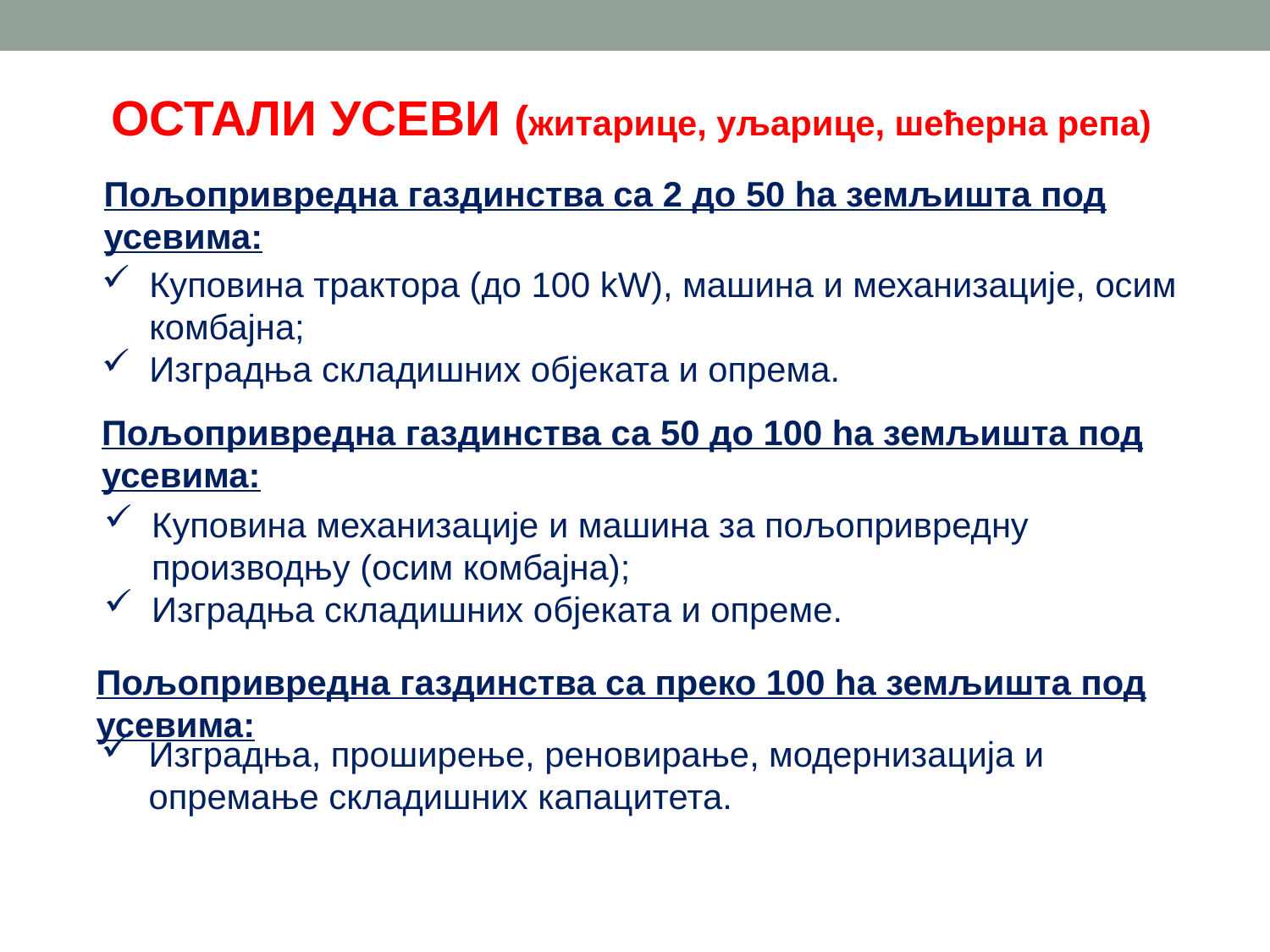

ОСТАЛИ УСЕВИ (житарице, уљарице, шећерна репа)
Пољопривредна газдинства са 2 до 50 ha земљишта под усевима:
Куповина трактора (до 100 kW), машина и механизације, осим комбајна;
Изградња складишних објеката и опрема.
Пољопривредна газдинства са 50 до 100 ha земљишта под усевима:
Куповина механизације и машина за пољопривредну производњу (осим комбајна);
Изградња складишних објеката и опреме.
Пољопривредна газдинства са преко 100 ha земљишта под усевима:
Изградња, проширење, реновирање, модернизација и опремање складишних капацитета.